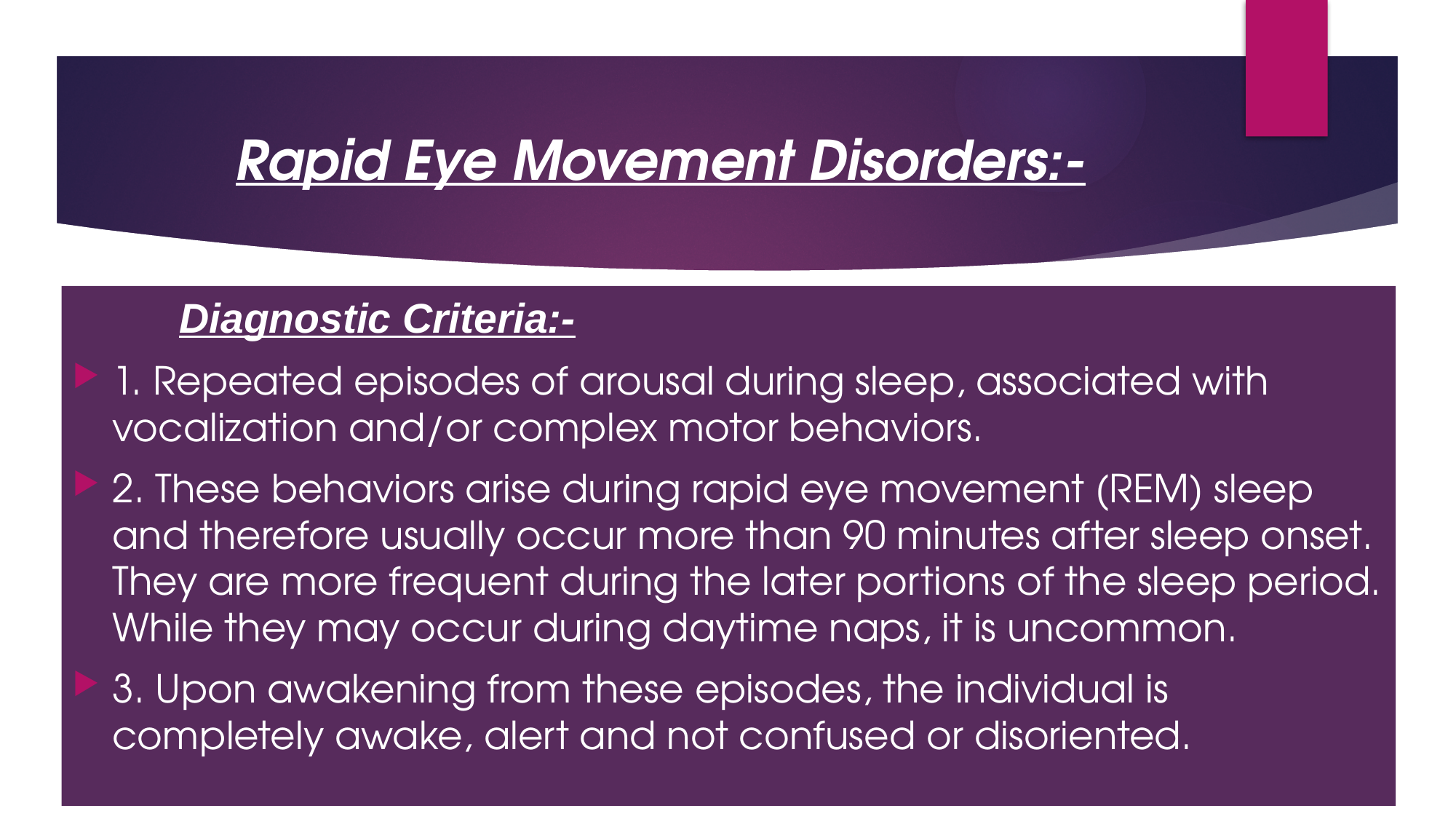

# Rapid Eye Movement Disorders:-
	Diagnostic Criteria:-
1. Repeated episodes of arousal during sleep, associated with vocalization and/or complex motor behaviors.
2. These behaviors arise during rapid eye movement (REM) sleep and therefore usually occur more than 90 minutes after sleep onset. They are more frequent during the later portions of the sleep period. While they may occur during daytime naps, it is uncommon.
3. Upon awakening from these episodes, the individual is completely awake, alert and not confused or disoriented.